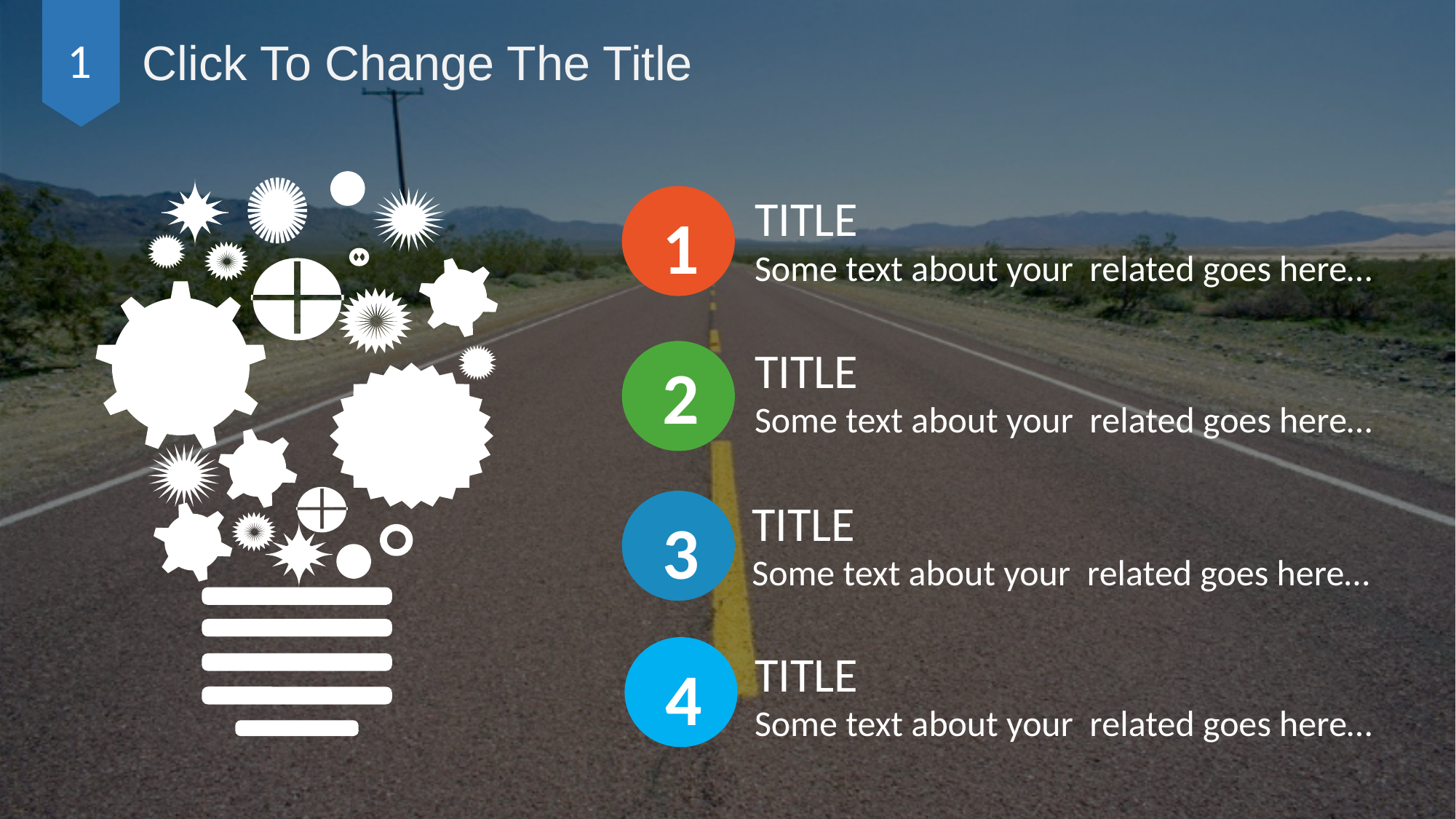

1
Click To Change The Title

TITLE

1
Some text about your  related goes here…
TITLE

2
Some text about your  related goes here…
TITLE

3
Some text about your  related goes here…

4
TITLE
Some text about your  related goes here…